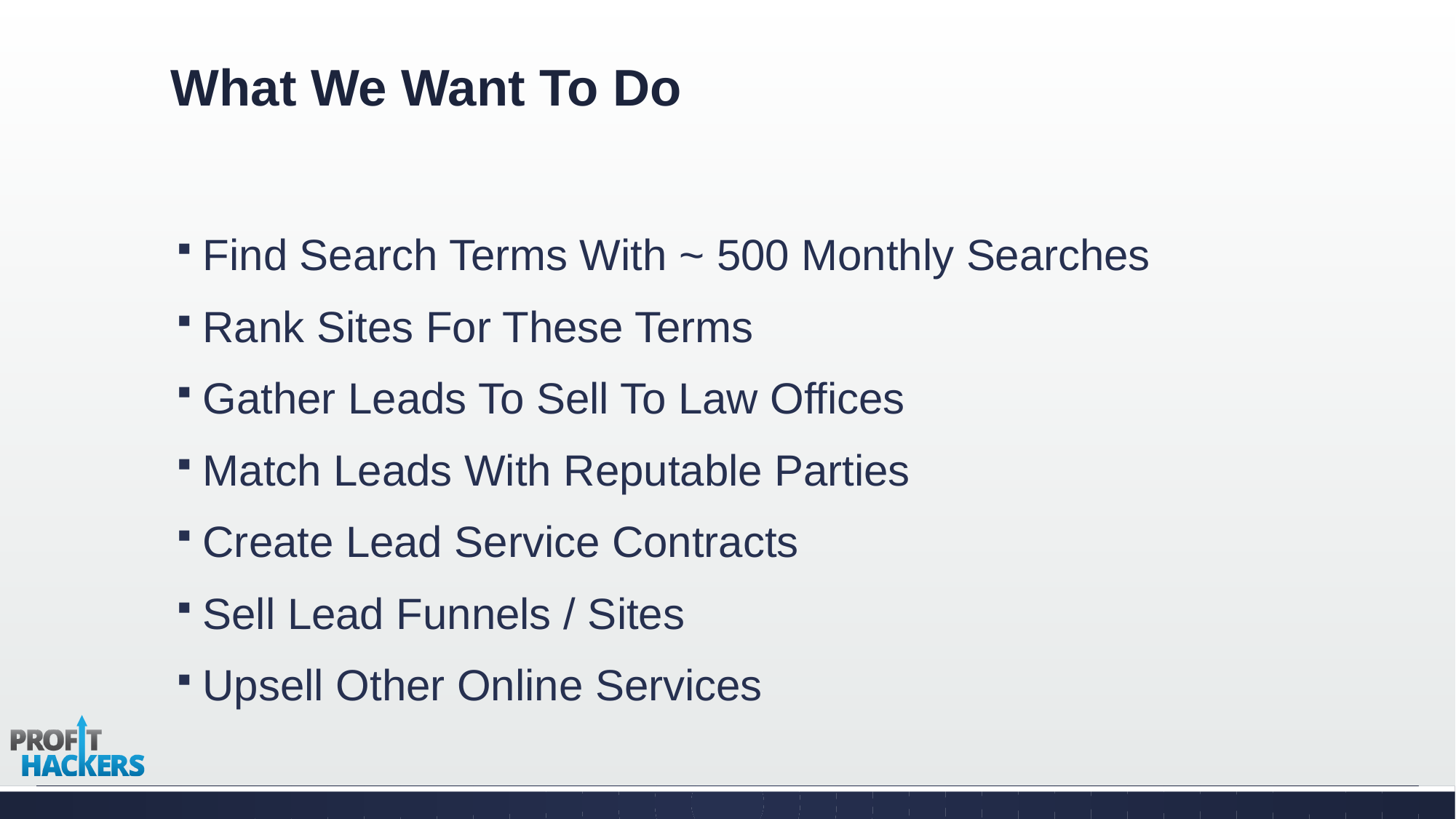

# What We Want To Do
Find Search Terms With ~ 500 Monthly Searches
Rank Sites For These Terms
Gather Leads To Sell To Law Offices
Match Leads With Reputable Parties
Create Lead Service Contracts
Sell Lead Funnels / Sites
Upsell Other Online Services